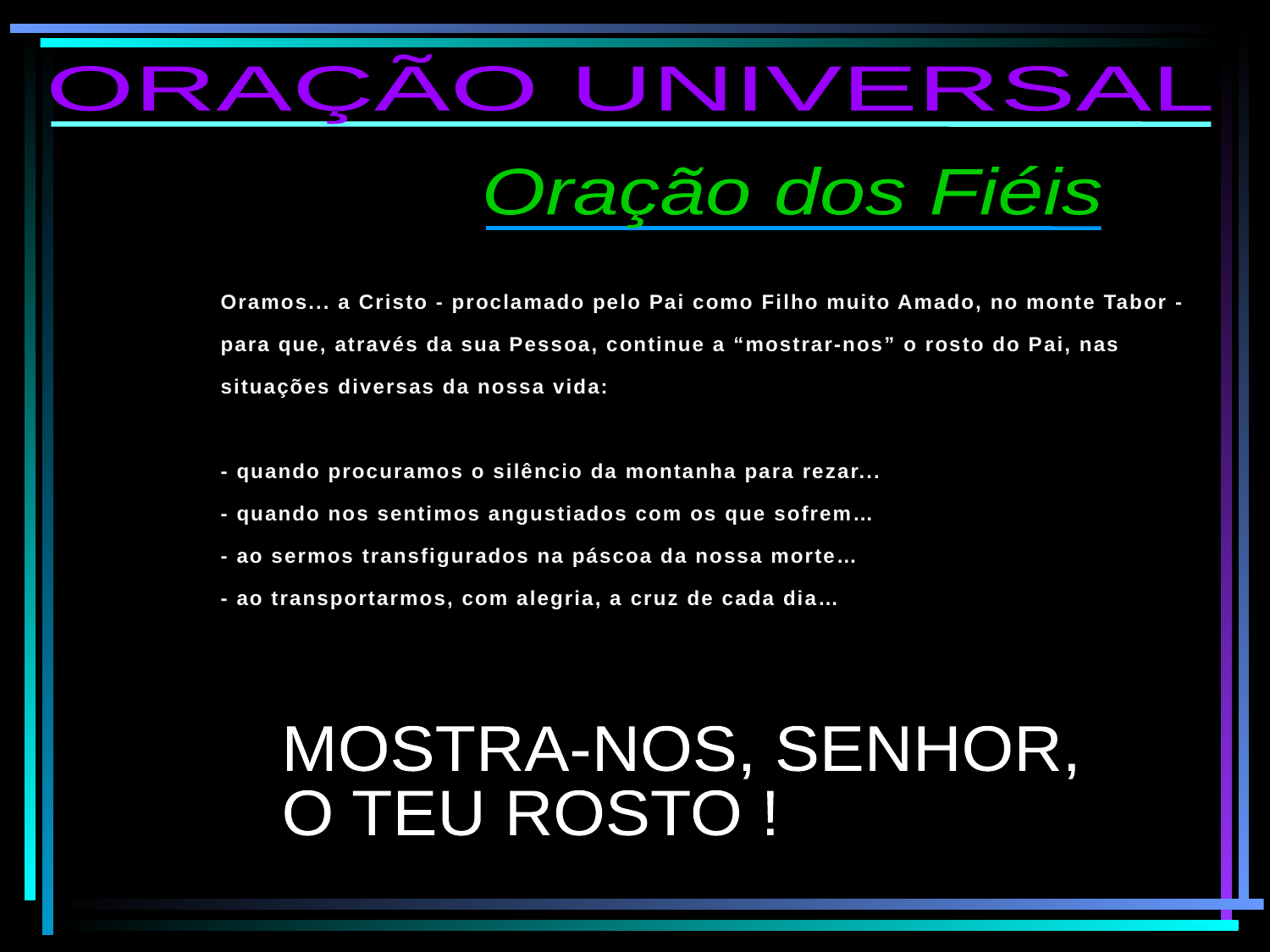

ORAÇÃO UNIVERSAL

Oração dos Fiéis

Oramos... a Cristo - proclamado pelo Pai como Filho muito Amado, no monte Tabor - para que, através da sua Pessoa, continue a “mostrar-nos” o rosto do Pai, nas situações diversas da nossa vida:

- quando procuramos o silêncio da montanha para rezar...
- quando nos sentimos angustiados com os que sofrem…
- ao sermos transfigurados na páscoa da nossa morte…
- ao transportarmos, com alegria, a cruz de cada dia…
MOSTRA-NOS, SENHOR,
O TEU ROSTO !